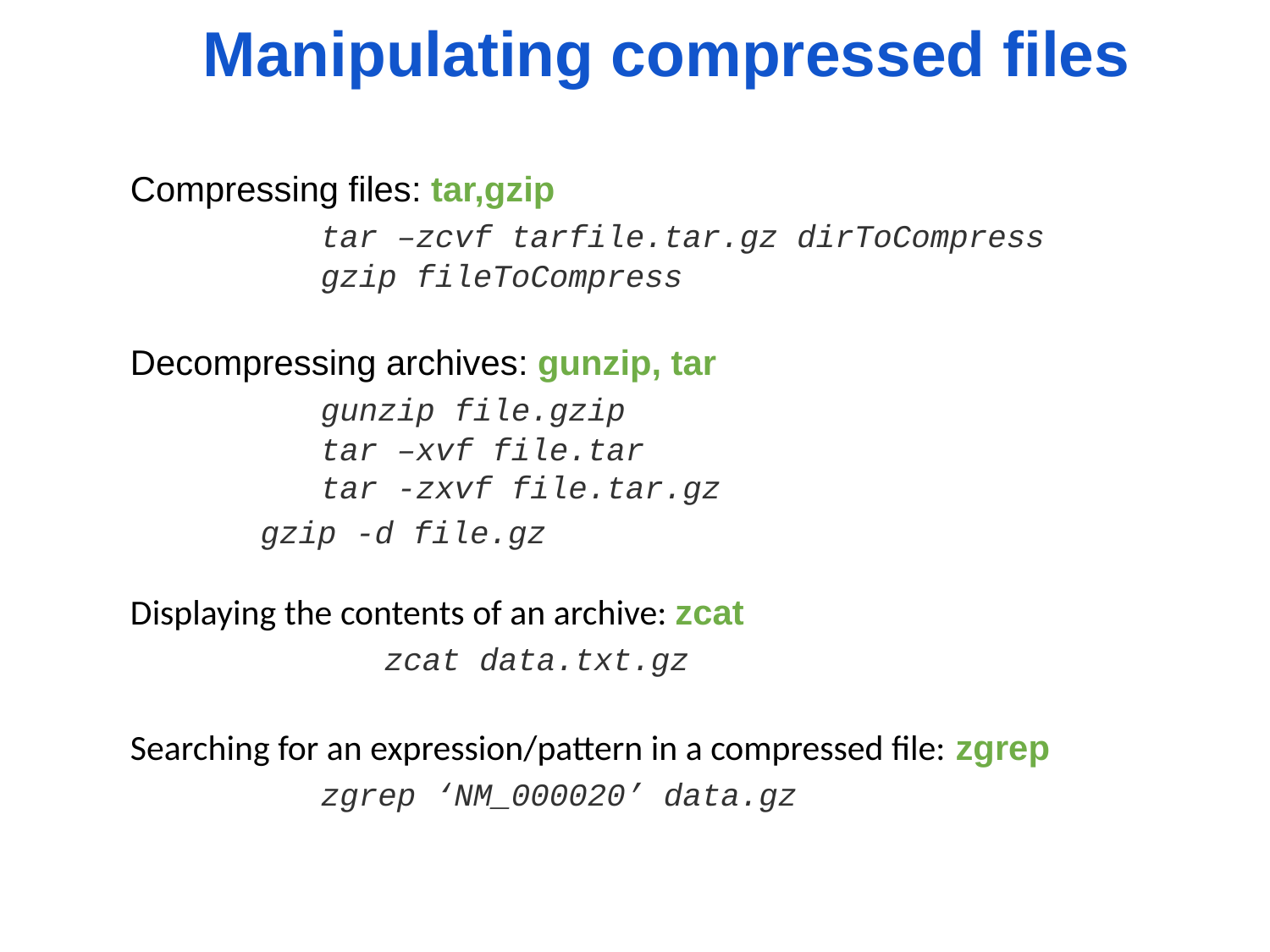

Manipulating compressed files
Compressing files: tar,gzip
	tar –zcvf tarfile.tar.gz dirToCompress
	gzip fileToCompress

Decompressing archives: gunzip, tar
	gunzip file.gzip
	tar –xvf file.tar
	tar -zxvf file.tar.gz
               gzip -d file.gz

Displaying the contents of an archive: zcat
		zcat data.txt.gz

Searching for an expression/pattern in a compressed file: zgrep
	zgrep ‘NM_000020’ data.gz